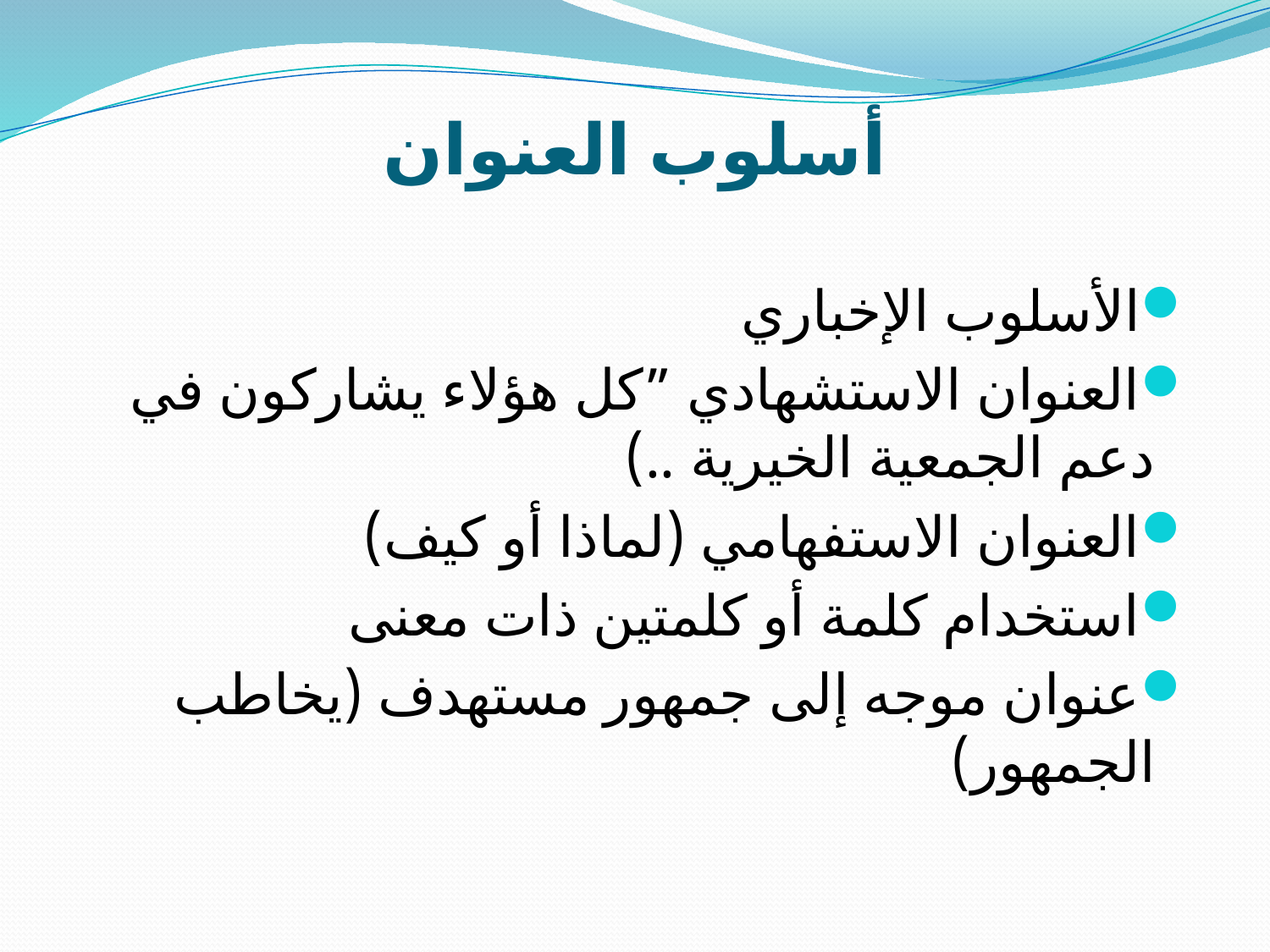

# أسلوب العنوان
الأسلوب الإخباري
العنوان الاستشهادي ”كل هؤلاء يشاركون في دعم الجمعية الخيرية ..)
العنوان الاستفهامي (لماذا أو كيف)
استخدام كلمة أو كلمتين ذات معنى
عنوان موجه إلى جمهور مستهدف (يخاطب الجمهور)